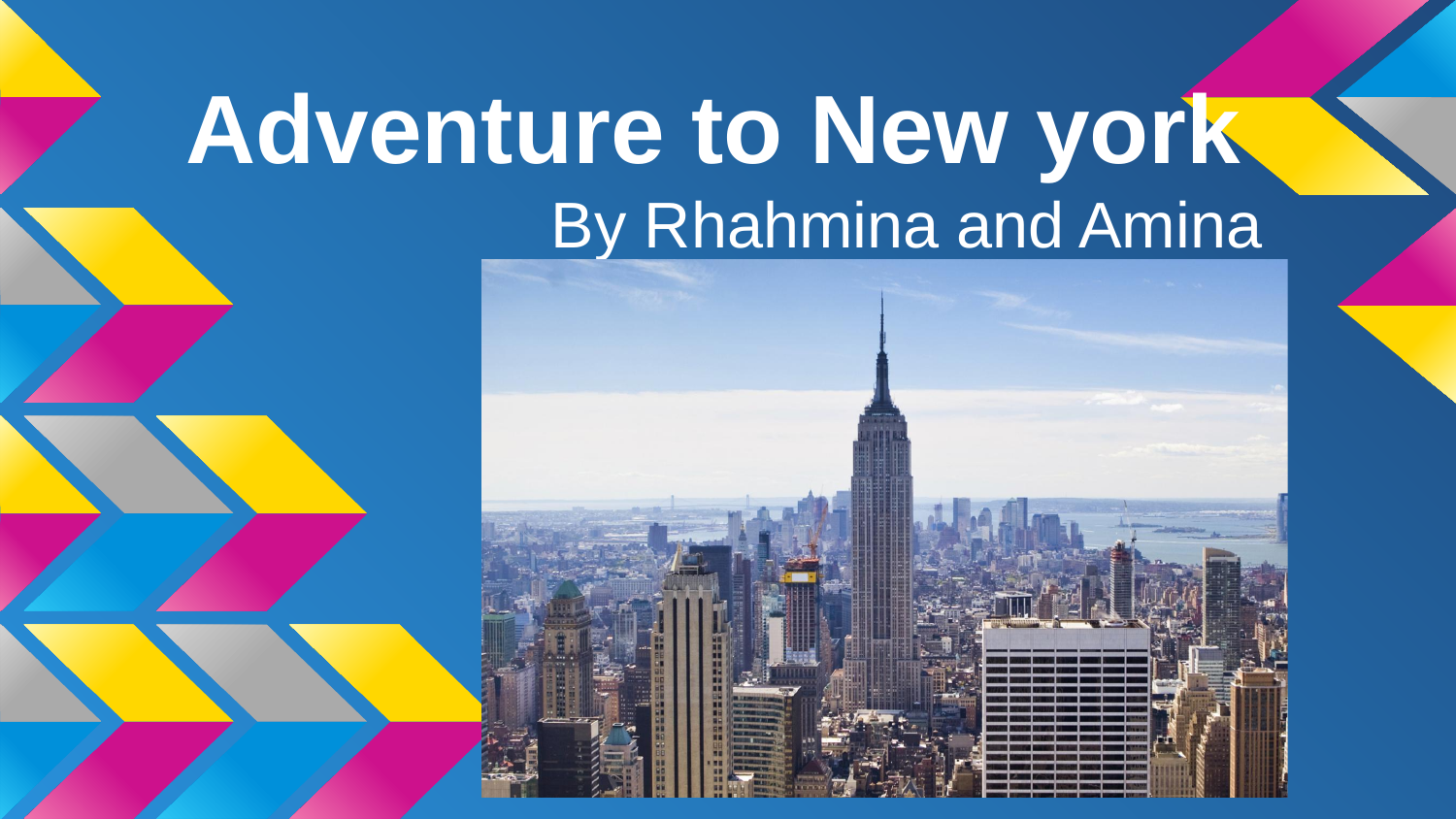

# Adventure to New york
By Rhahmina and Amina